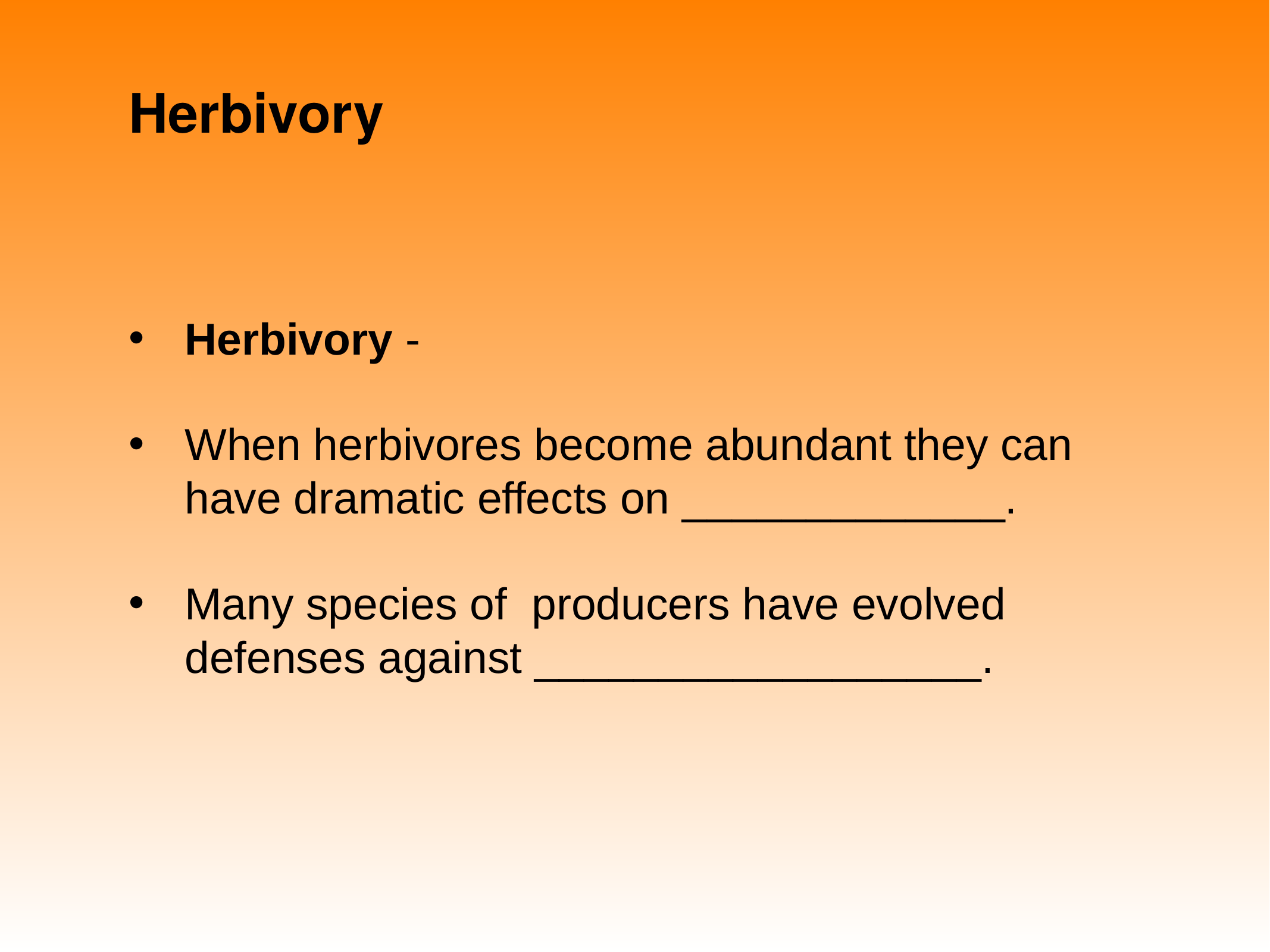

# Herbivory
Herbivory -
When herbivores become abundant they can have dramatic effects on _____________.
Many species of  producers have evolved defenses against __________________.